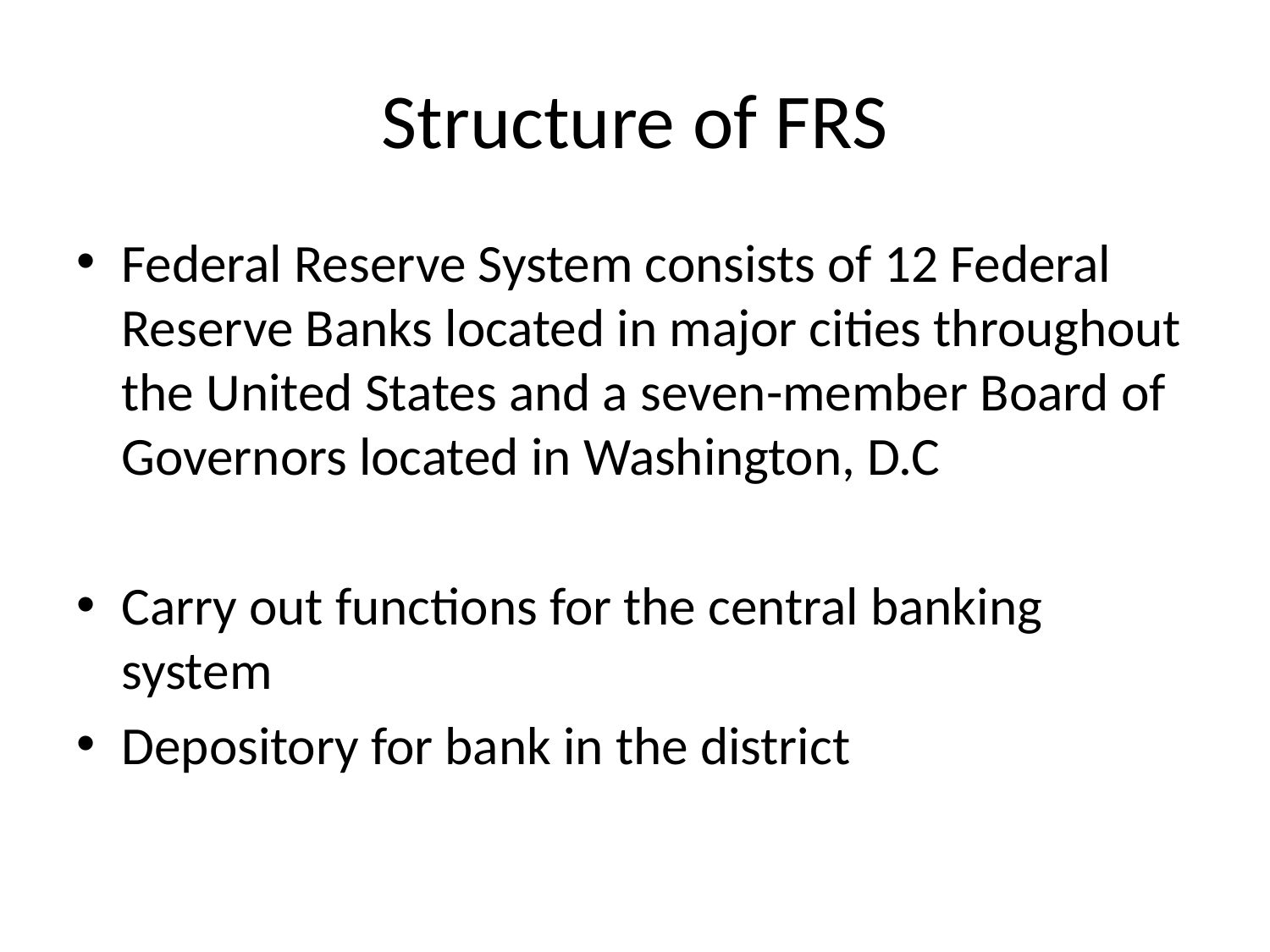

# Structure of FRS
Federal Reserve System consists of 12 Federal Reserve Banks located in major cities throughout the United States and a seven-member Board of Governors located in Washington, D.C

Carry out functions for the central banking system
Depository for bank in the district